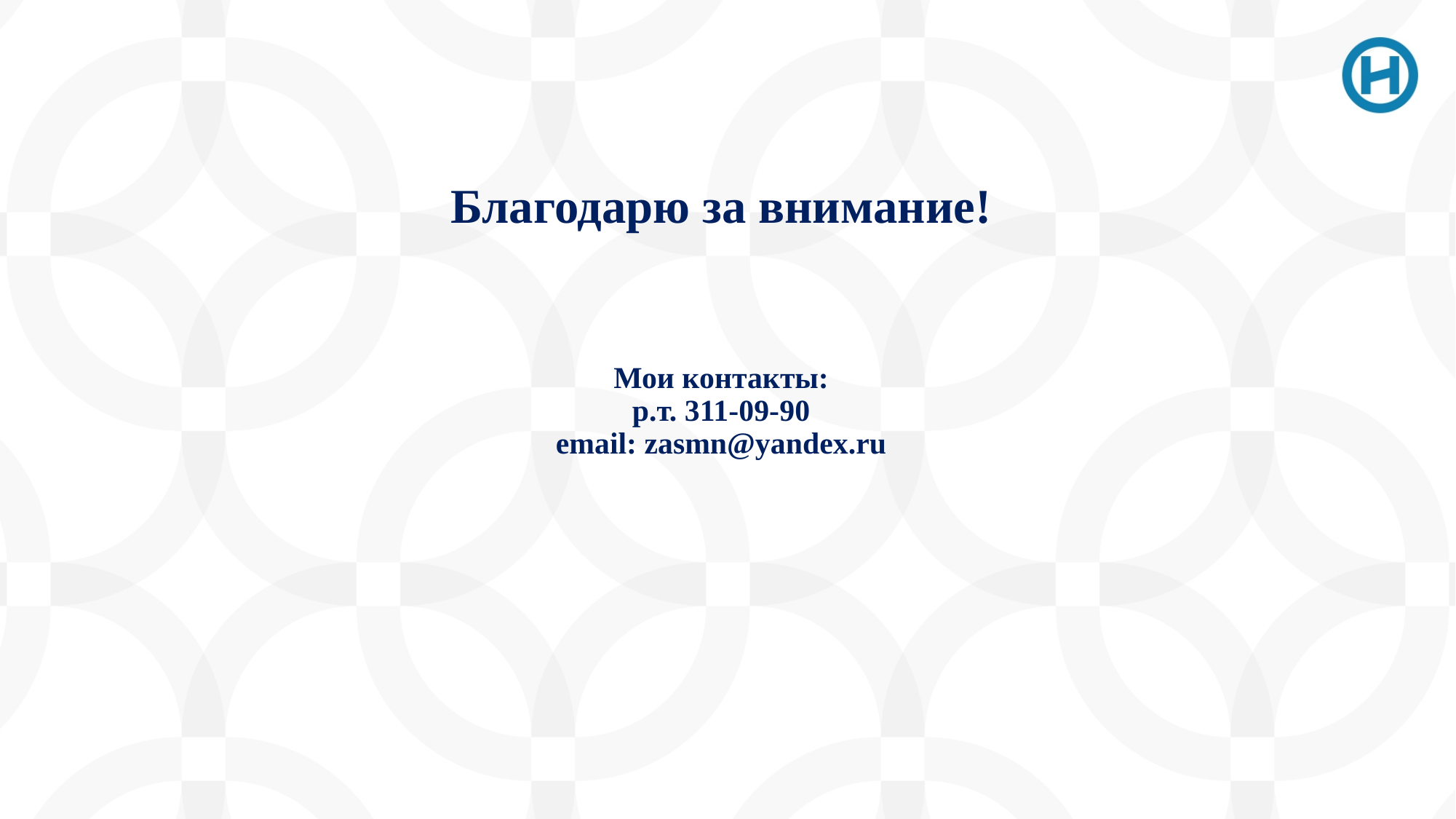

# Благодарю за внимание!
Мои контакты:
р.т. 311-09-90
email: zasmn@yandex.ru